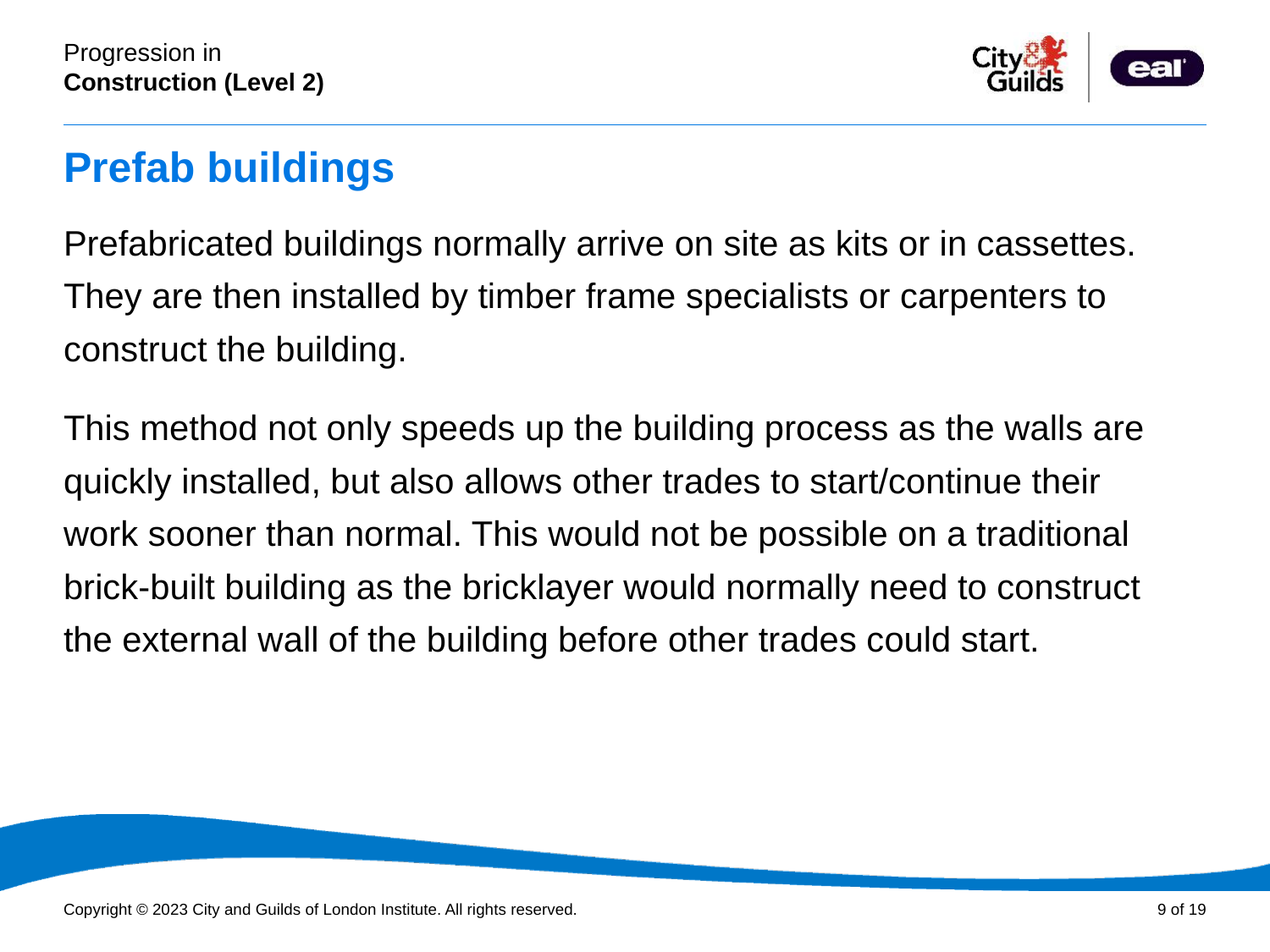

# Prefab buildings
Prefabricated buildings normally arrive on site as kits or in cassettes. They are then installed by timber frame specialists or carpenters to construct the building.
This method not only speeds up the building process as the walls are quickly installed, but also allows other trades to start/continue their work sooner than normal. This would not be possible on a traditional brick-built building as the bricklayer would normally need to construct the external wall of the building before other trades could start.